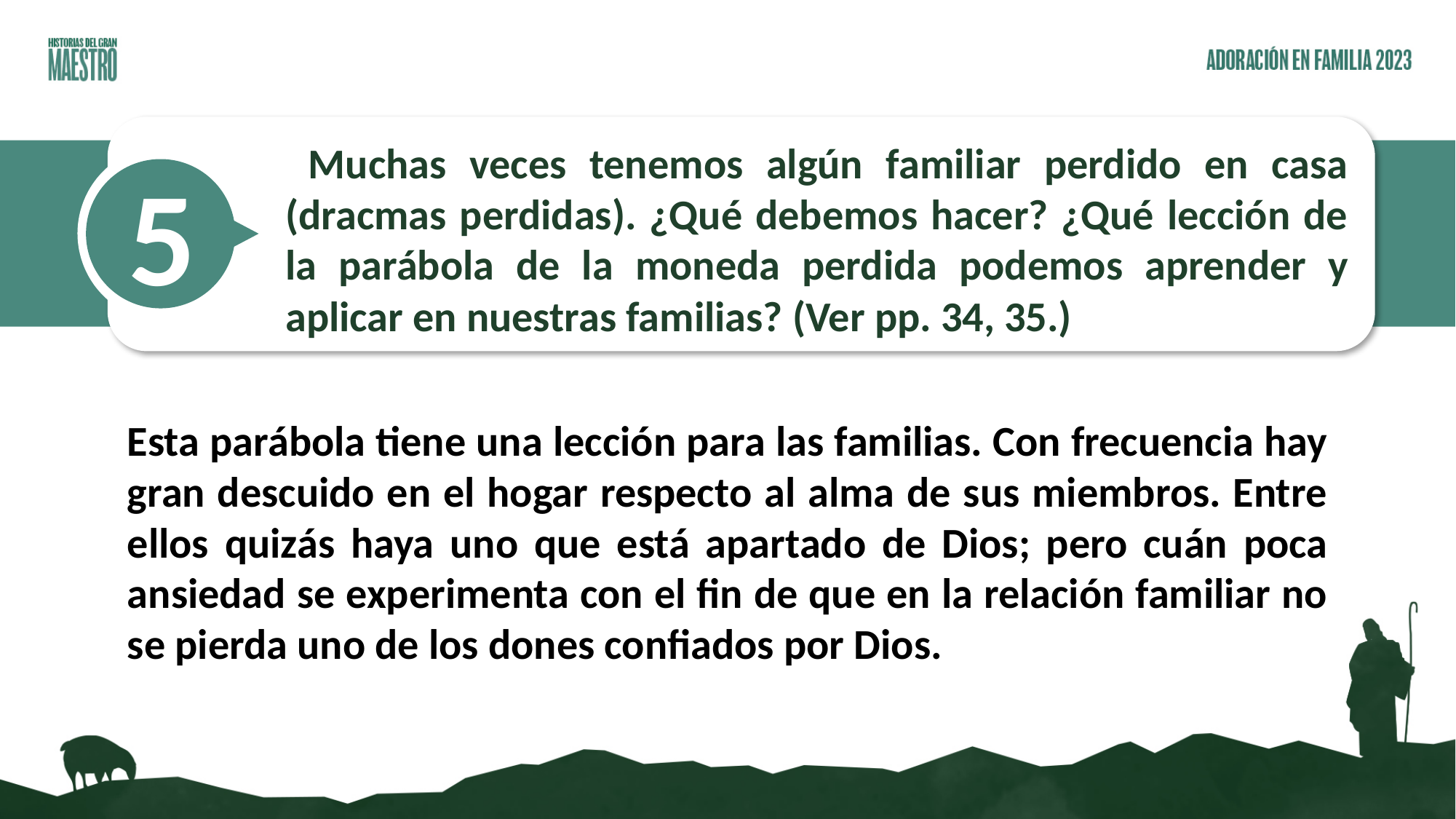

Muchas veces tenemos algún familiar perdido en casa (dracmas perdidas). ¿Qué debemos hacer? ¿Qué lección de la parábola de la moneda perdida podemos aprender y aplicar en nuestras familias? (Ver pp. 34, 35.)
5
Esta parábola tiene una lección para las familias. Con frecuencia hay gran descuido en el hogar respecto al alma de sus miembros. Entre ellos quizás haya uno que está apartado de Dios; pero cuán poca ansiedad se experimenta con el fin de que en la relación familiar no se pierda uno de los dones confiados por Dios.